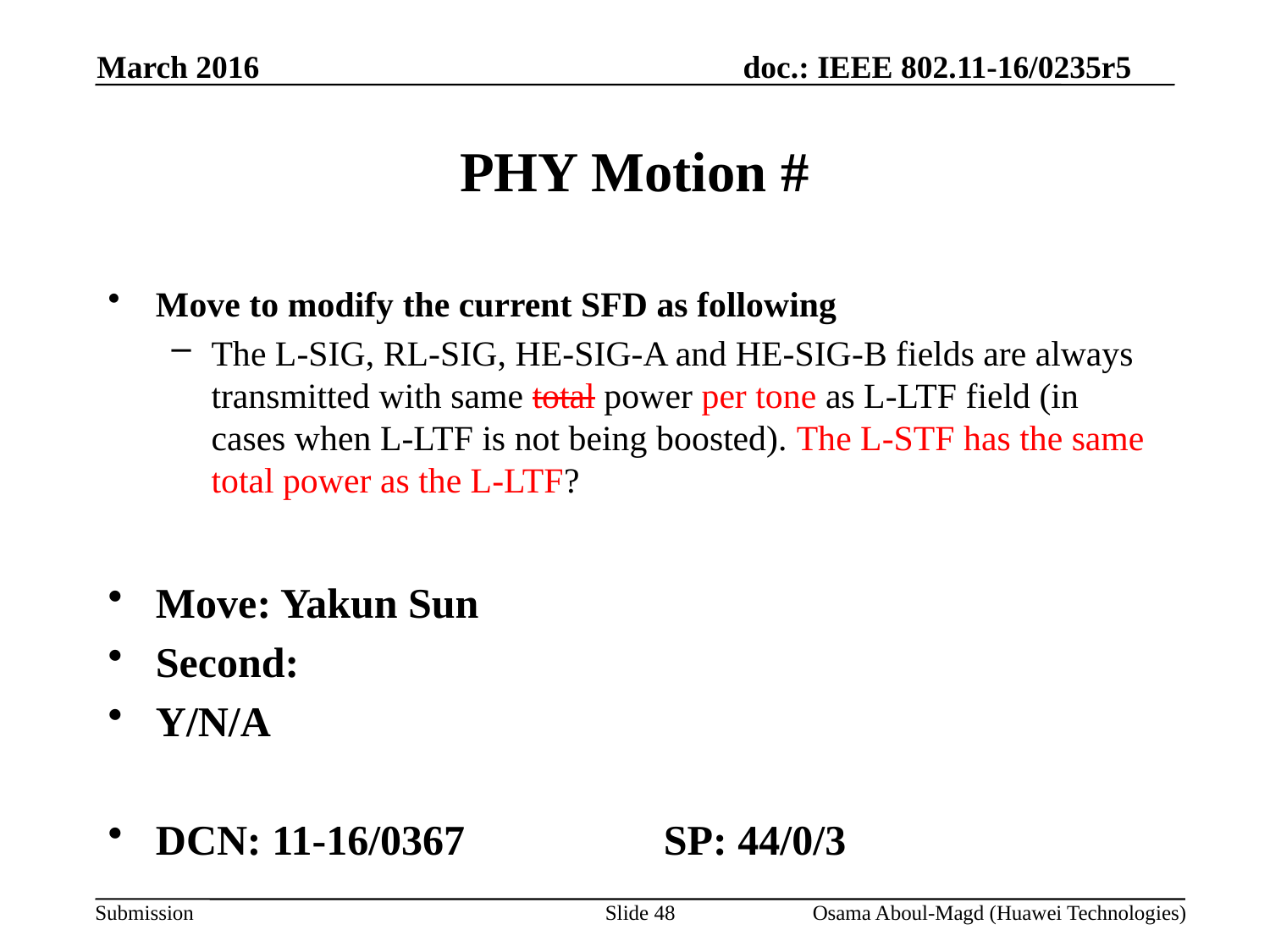

March 2016
# PHY Motion #
Move to modify the current SFD as following
The L-SIG, RL-SIG, HE-SIG-A and HE-SIG-B fields are always transmitted with same total power per tone as L-LTF field (in cases when L-LTF is not being boosted). The L-STF has the same total power as the L-LTF?

Move: Yakun Sun
Second:
Y/N/A

DCN: 11-16/0367		SP: 44/0/3

Slide 48
Osama Aboul-Magd (Huawei Technologies)